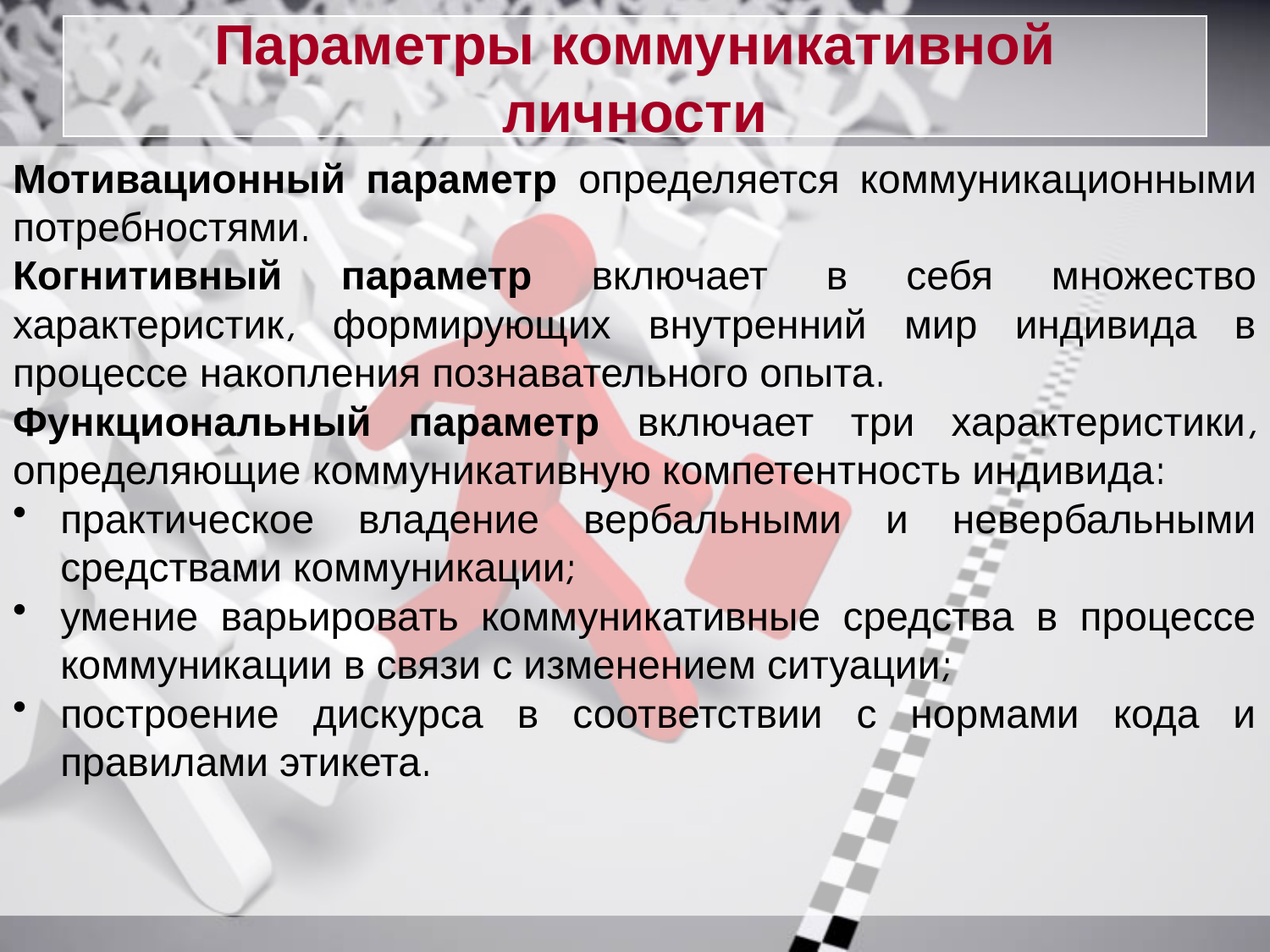

# Параметры коммуникативной личности
Мотивационный параметр определяется коммуникационными потребностями.
Когнитивный параметр включает в себя множество характеристик, формирующих внутренний мир индивида в процессе накопления познавательного опыта.
Функциональный параметр включает три характеристики, определяющие коммуникативную компетентность индивида:
практическое владение вербальными и невербальными средствами коммуникации;
умение варьировать коммуникативные средства в процессе коммуникации в связи с изменением ситуации;
построение дискурса в соответствии с нормами кода и правилами этикета.